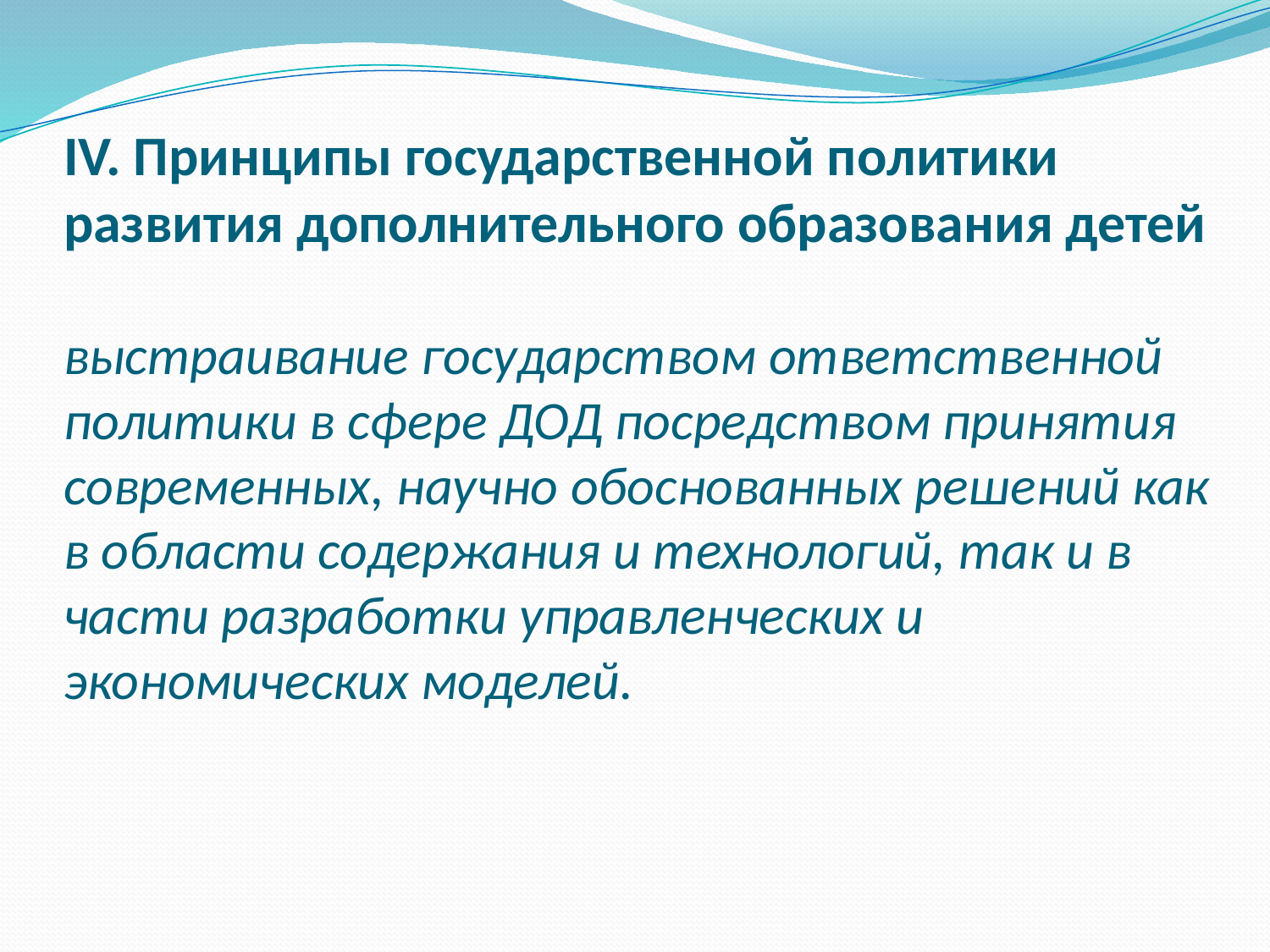

# IV. Принципы государственной политики развития дополнительного образования детей выстраивание государством ответственной политики в сфере ДОД посредством принятия современных, научно обоснованных решений как в области содержания и технологий, так и в части разработки управленческих и экономических моделей.